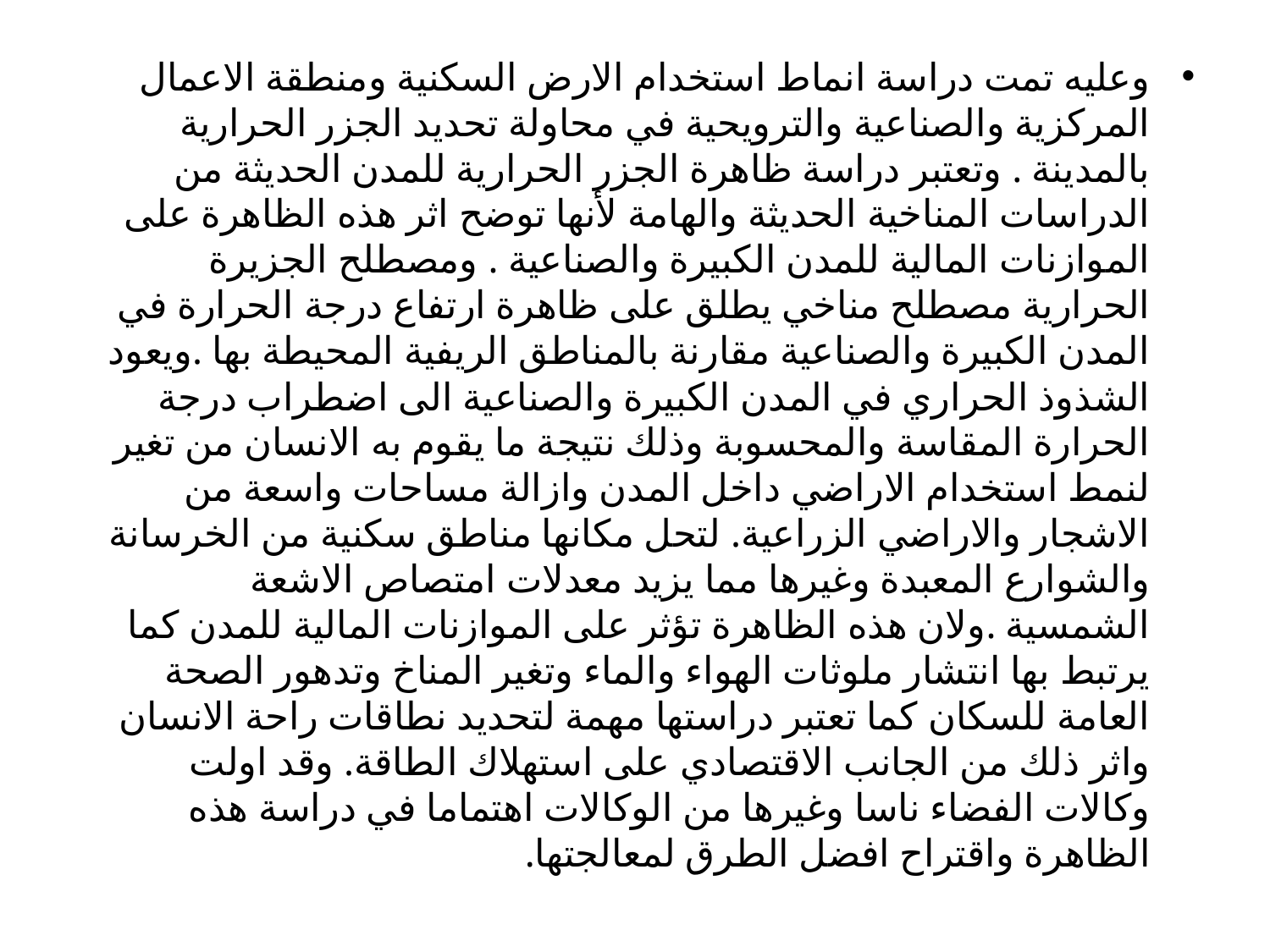

وعليه تمت دراسة انماط استخدام الارض السكنية ومنطقة الاعمال المركزية والصناعية والترويحية في محاولة تحديد الجزر الحرارية بالمدينة . وتعتبر دراسة ظاهرة الجزر الحرارية للمدن الحديثة من الدراسات المناخية الحديثة والهامة لأنها توضح اثر هذه الظاهرة على الموازنات المالية للمدن الكبيرة والصناعية . ومصطلح الجزيرة الحرارية مصطلح مناخي يطلق على ظاهرة ارتفاع درجة الحرارة في المدن الكبيرة والصناعية مقارنة بالمناطق الريفية المحيطة بها .ويعود الشذوذ الحراري في المدن الكبيرة والصناعية الى اضطراب درجة الحرارة المقاسة والمحسوبة وذلك نتيجة ما يقوم به الانسان من تغير لنمط استخدام الاراضي داخل المدن وازالة مساحات واسعة من الاشجار والاراضي الزراعية. لتحل مكانها مناطق سكنية من الخرسانة والشوارع المعبدة وغيرها مما يزيد معدلات امتصاص الاشعة الشمسية .ولان هذه الظاهرة تؤثر على الموازنات المالية للمدن كما يرتبط بها انتشار ملوثات الهواء والماء وتغير المناخ وتدهور الصحة العامة للسكان كما تعتبر دراستها مهمة لتحديد نطاقات راحة الانسان واثر ذلك من الجانب الاقتصادي على استهلاك الطاقة. وقد اولت وكالات الفضاء ناسا وغيرها من الوكالات اهتماما في دراسة هذه الظاهرة واقتراح افضل الطرق لمعالجتها.